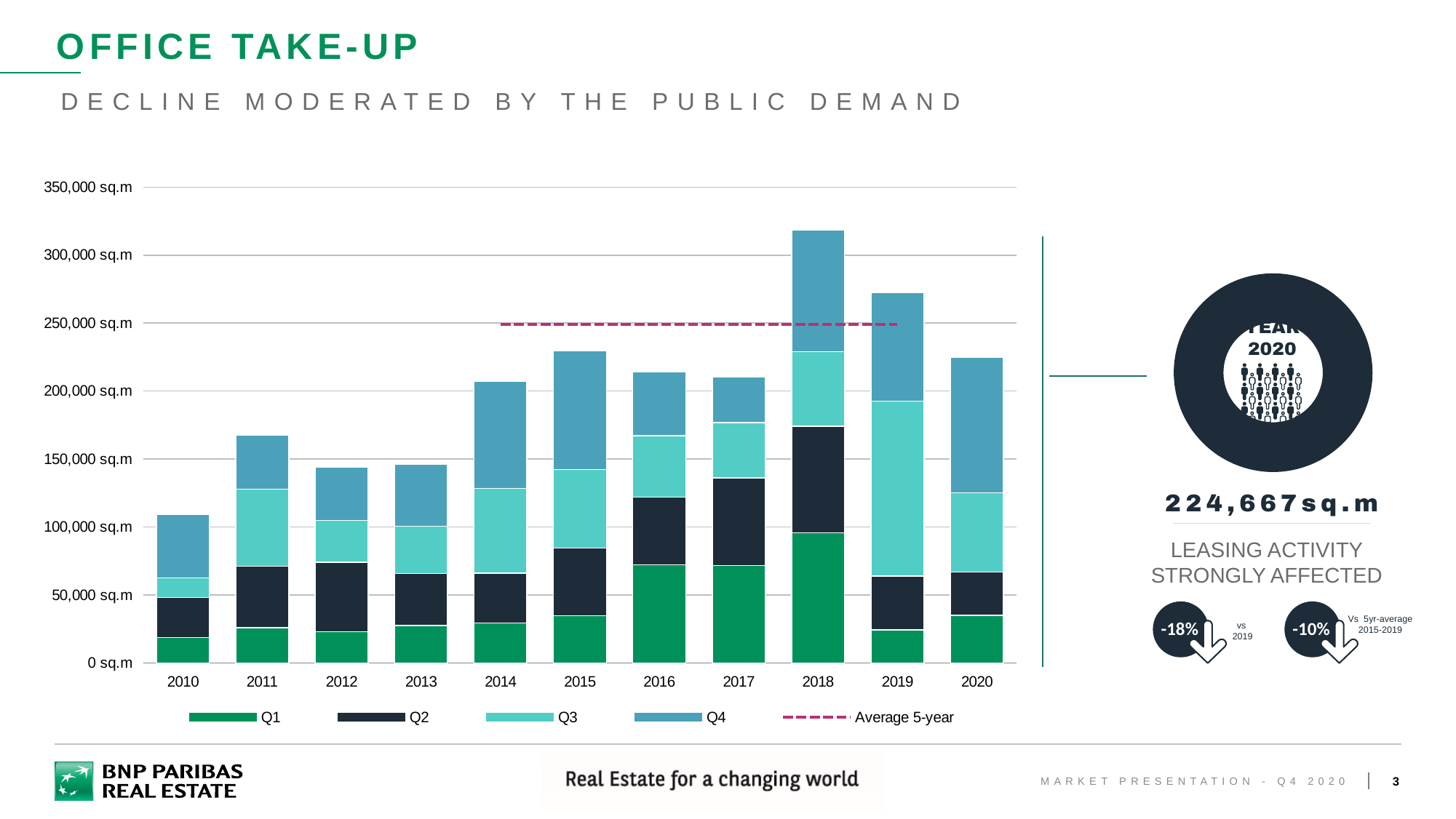

# Office take-up
decline moderated by the public demand

[unsupported chart]

### Chart

| Category | Sales |
|---|---|
| 1st Qtr | 100.0 |
| 2nd Qtr | 0.0 |
224,667sq.m
LEASING ACTIVITY STRONGLY AFFECTED
YEAR
2020

-18%

-10%

Vs  5yr-average 2015-2019
vs
2019
Market Presentation - Q4 2020
3